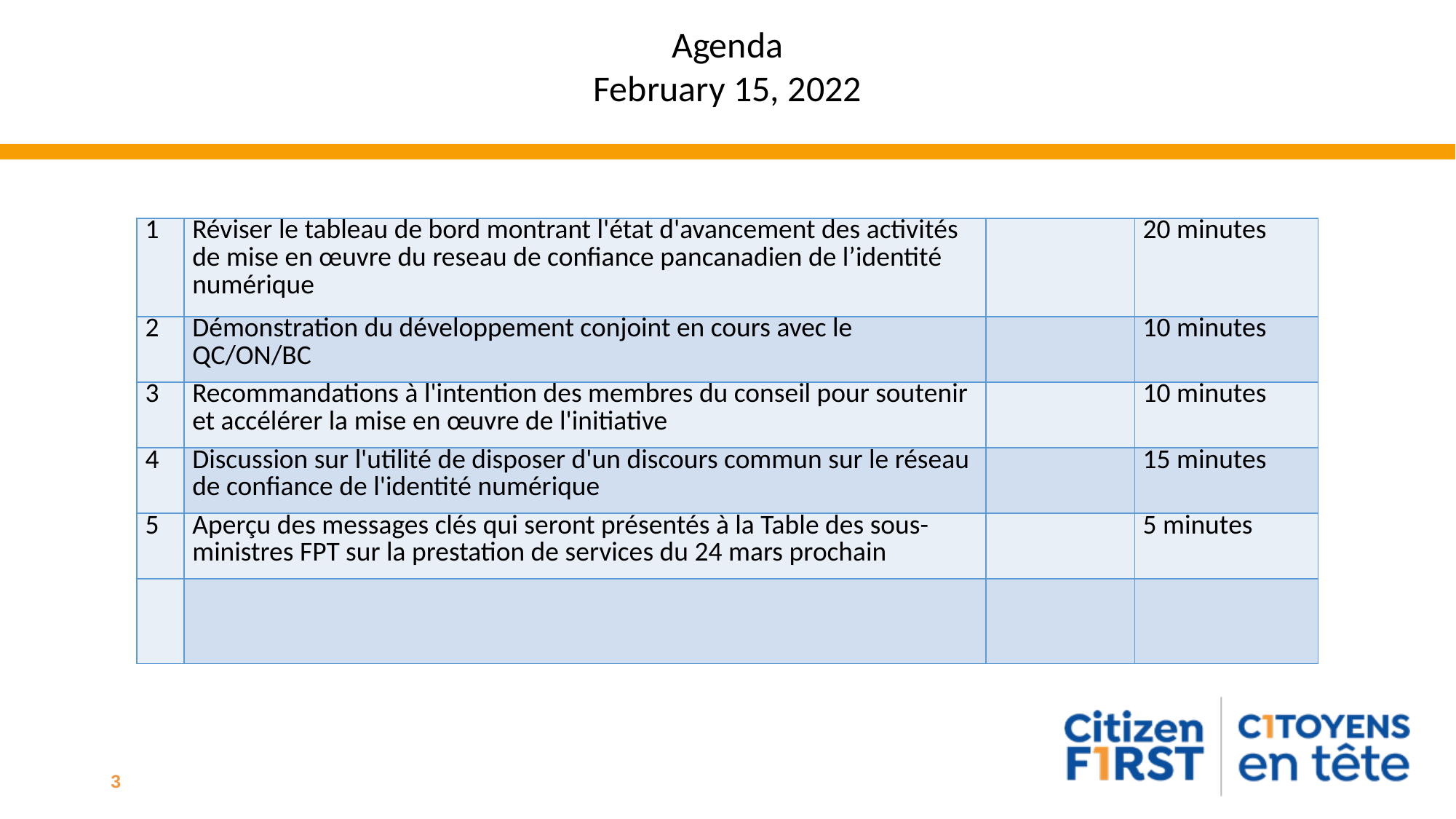

Agenda
February 15, 2022
| 1 | Réviser le tableau de bord montrant l'état d'avancement des activités de mise en œuvre du reseau de confiance pancanadien de l’identité numérique |  | 20 minutes |
| --- | --- | --- | --- |
| 2 | Démonstration du développement conjoint en cours avec le QC/ON/BC |  | 10 minutes |
| 3 | Recommandations à l'intention des membres du conseil pour soutenir et accélérer la mise en œuvre de l'initiative |  | 10 minutes |
| 4 | Discussion sur l'utilité de disposer d'un discours commun sur le réseau de confiance de l'identité numérique |  | 15 minutes |
| 5 | Aperçu des messages clés qui seront présentés à la Table des sous-ministres FPT sur la prestation de services du 24 mars prochain |  | 5 minutes |
|  |  |  |  |
3